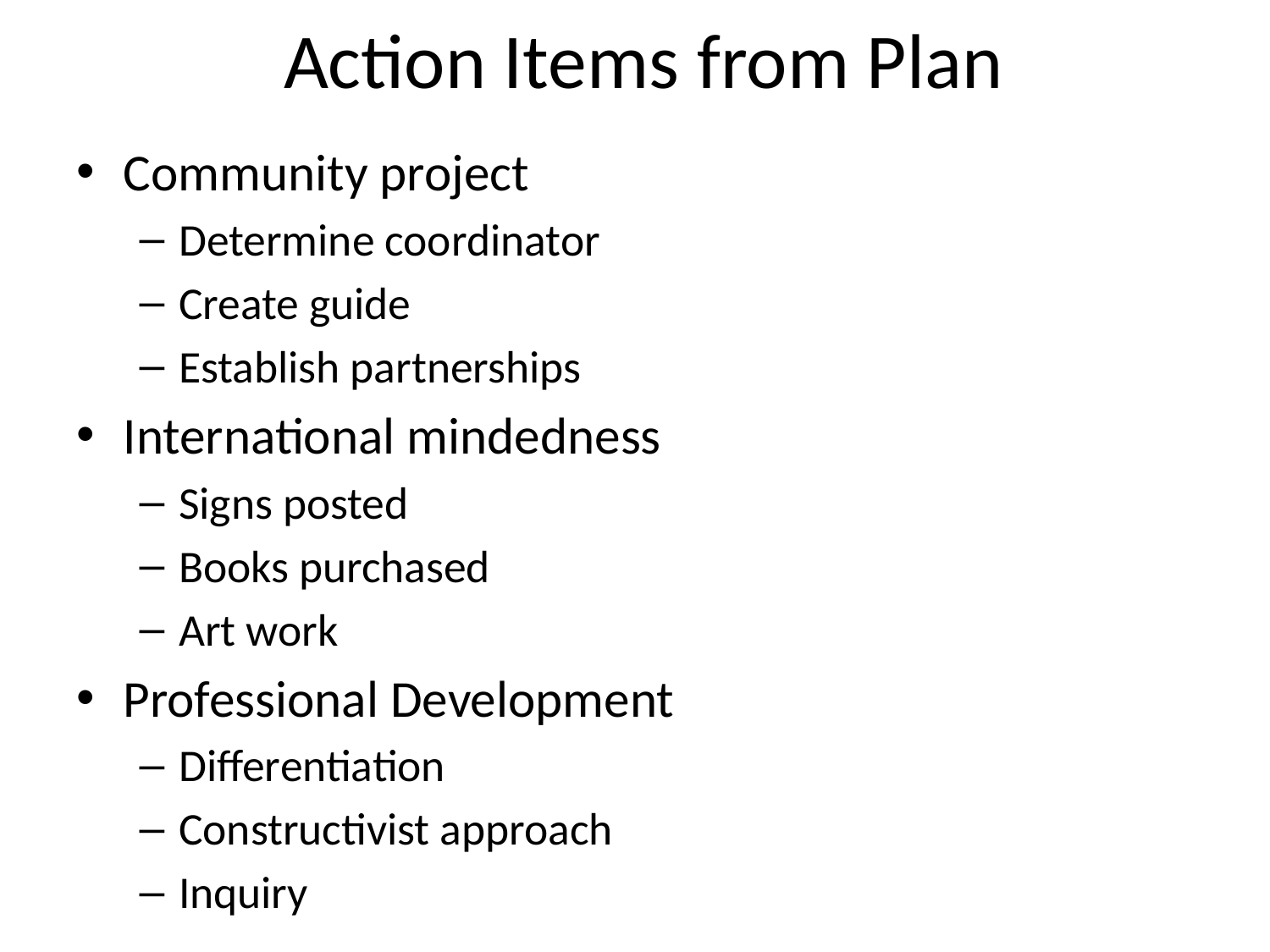

# Action Items from Plan
Community project
Determine coordinator
Create guide
Establish partnerships
International mindedness
Signs posted
Books purchased
Art work
Professional Development
Differentiation
Constructivist approach
Inquiry